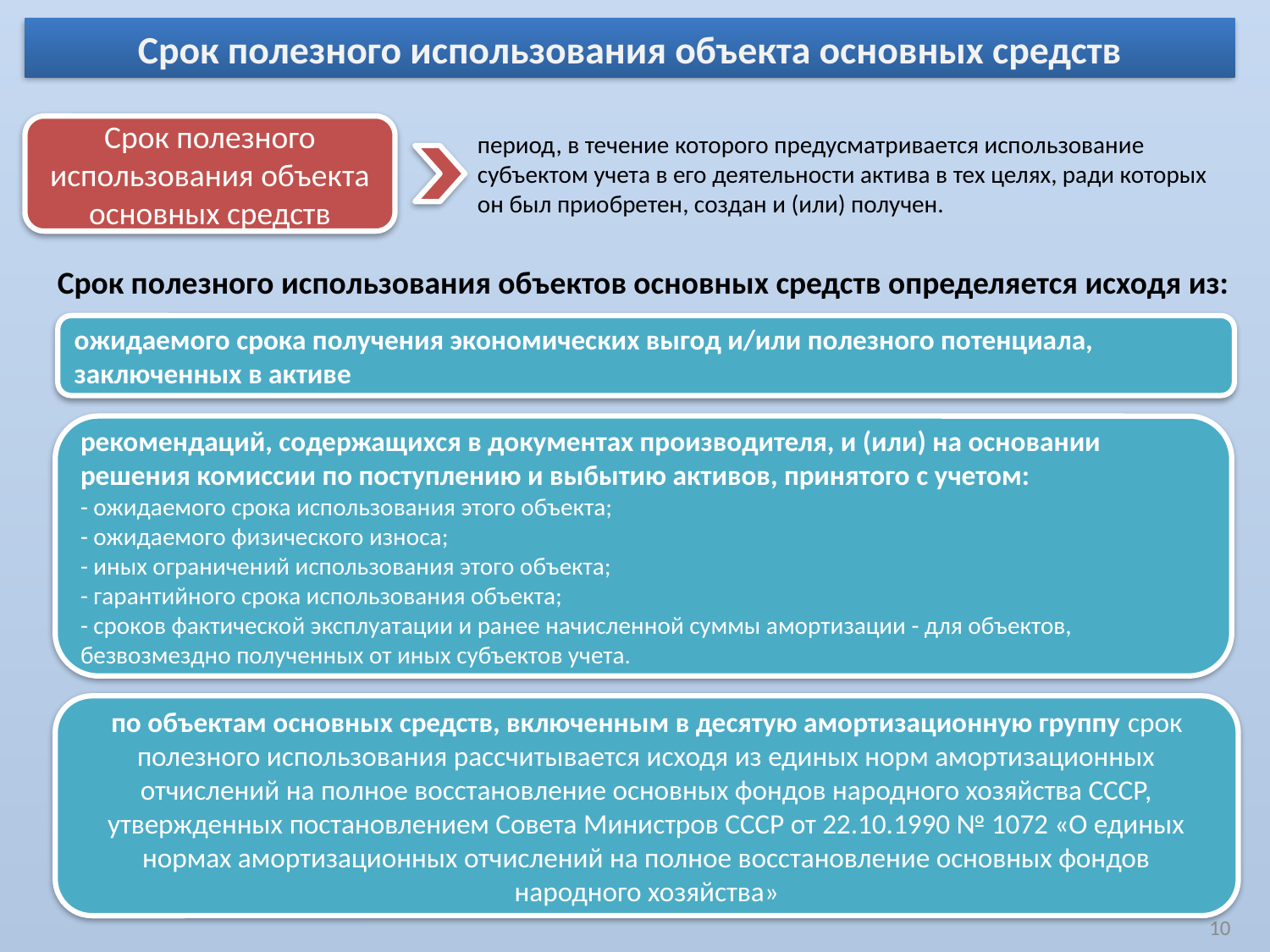

Срок полезного использования объекта основных средств
Срок полезного использования объекта основных средств
период, в течение которого предусматривается использование субъектом учета в его деятельности актива в тех целях, ради которых он был приобретен, создан и (или) получен.

Срок полезного использования объектов основных средств определяется исходя из:
ожидаемого срока получения экономических выгод и/или полезного потенциала, заключенных в активе
рекомендаций, содержащихся в документах производителя, и (или) на основании решения комиссии по поступлению и выбытию активов, принятого с учетом:
- ожидаемого срока использования этого объекта;
- ожидаемого физического износа;
- иных ограничений использования этого объекта;
- гарантийного срока использования объекта;
- сроков фактической эксплуатации и ранее начисленной суммы амортизации - для объектов, безвозмездно полученных от иных субъектов учета.
по объектам основных средств, включенным в десятую амортизационную группу срок полезного использования рассчитывается исходя из единых норм амортизационных отчислений на полное восстановление основных фондов народного хозяйства СССР, утвержденных постановлением Совета Министров СССР от 22.10.1990 № 1072 «О единых нормах амортизационных отчислений на полное восстановление основных фондов народного хозяйства»
10